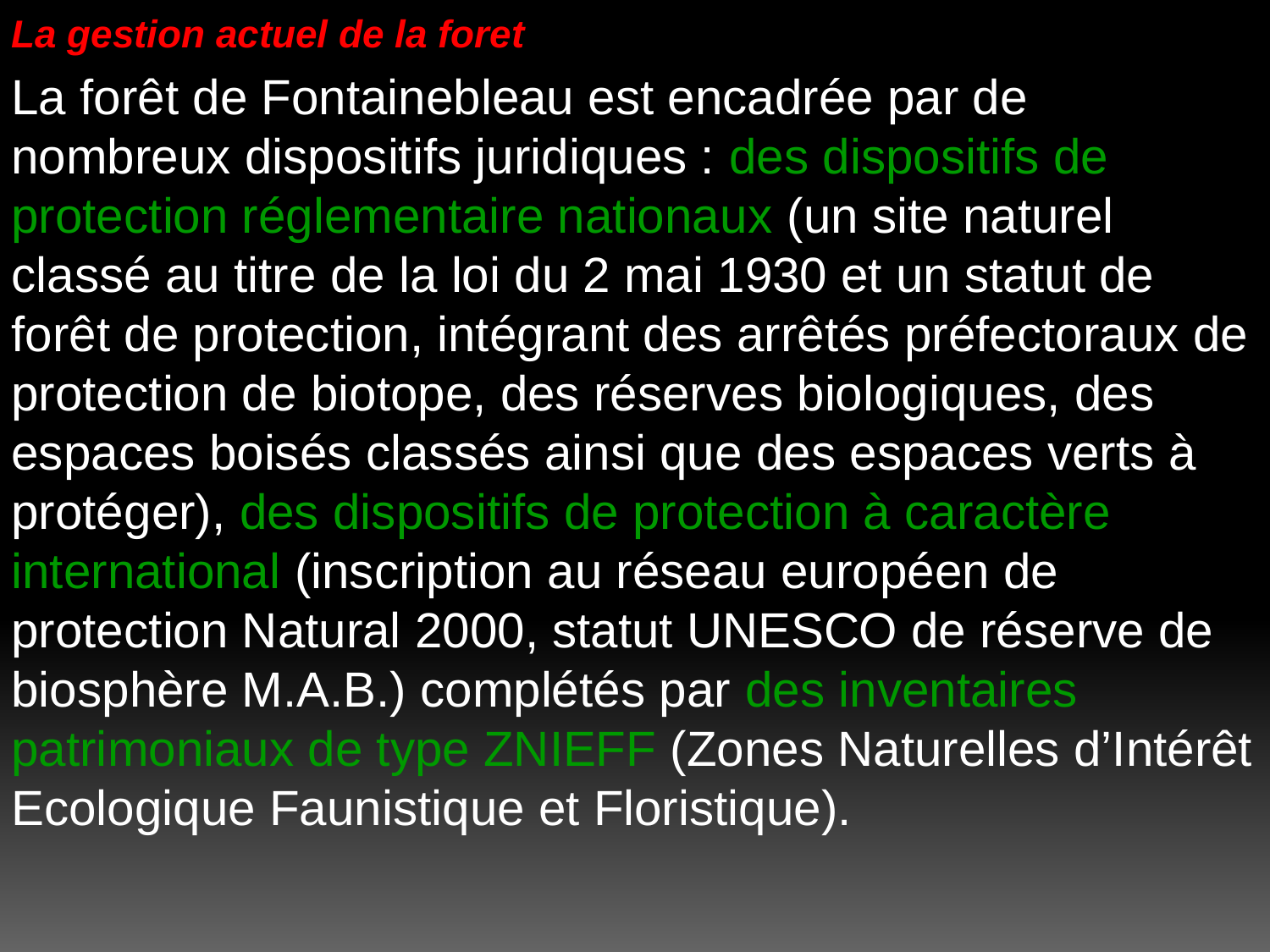

La gestion actuel de la foret
La forêt de Fontainebleau est encadrée par de nombreux dispositifs juridiques : des dispositifs de protection réglementaire nationaux (un site naturel classé au titre de la loi du 2 mai 1930 et un statut de forêt de protection, intégrant des arrêtés préfectoraux de protection de biotope, des réserves biologiques, des espaces boisés classés ainsi que des espaces verts à protéger), des dispositifs de protection à caractère international (inscription au réseau européen de protection Natural 2000, statut UNESCO de réserve de biosphère M.A.B.) complétés par des inventaires patrimoniaux de type ZNIEFF (Zones Naturelles d’Intérêt Ecologique Faunistique et Floristique).